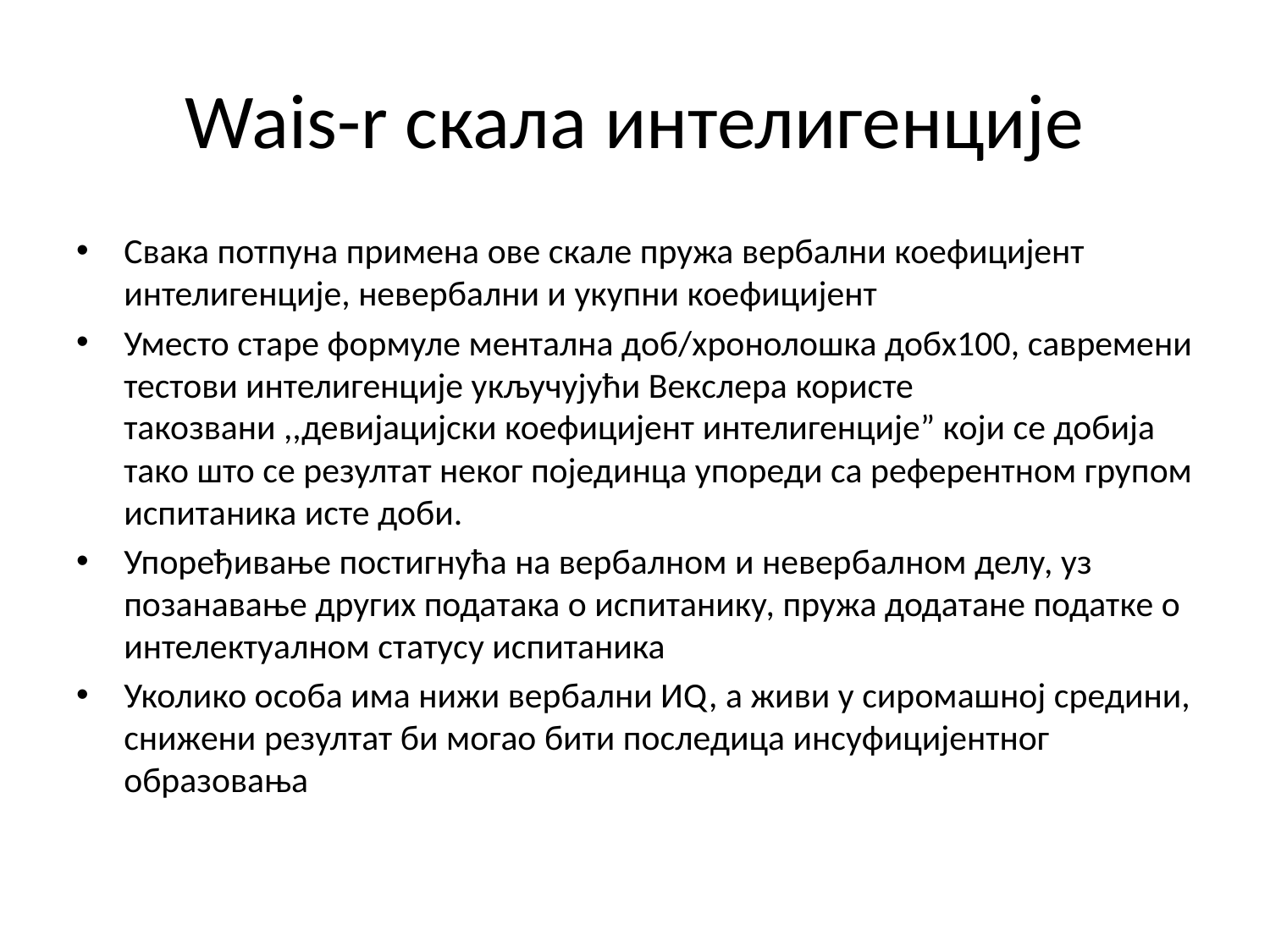

# Wais-r скала интелигенције
Свака потпуна примена ове скале пружа вербални коефицијент интелигенције, невербални и укупни коефицијент
Уместо старе формуле ментална доб/хронолошка добx100, савремени тестови интелигенције укључујући Векслера користе такозвани ,,девијацијски коефицијент интелигенције” који се добија тако што се резултат неког појединца упореди са референтном групом испитаника исте доби.
Упоређивање постигнућа на вербалном и невербалном делу, уз позанавање других података о испитанику, пружа додатане податке о интелектуалном статусу испитаника
Уколико особа има нижи вербални ИQ, а живи у сиромашној средини, снижени резултат би могао бити последица инсуфицијентног образовања